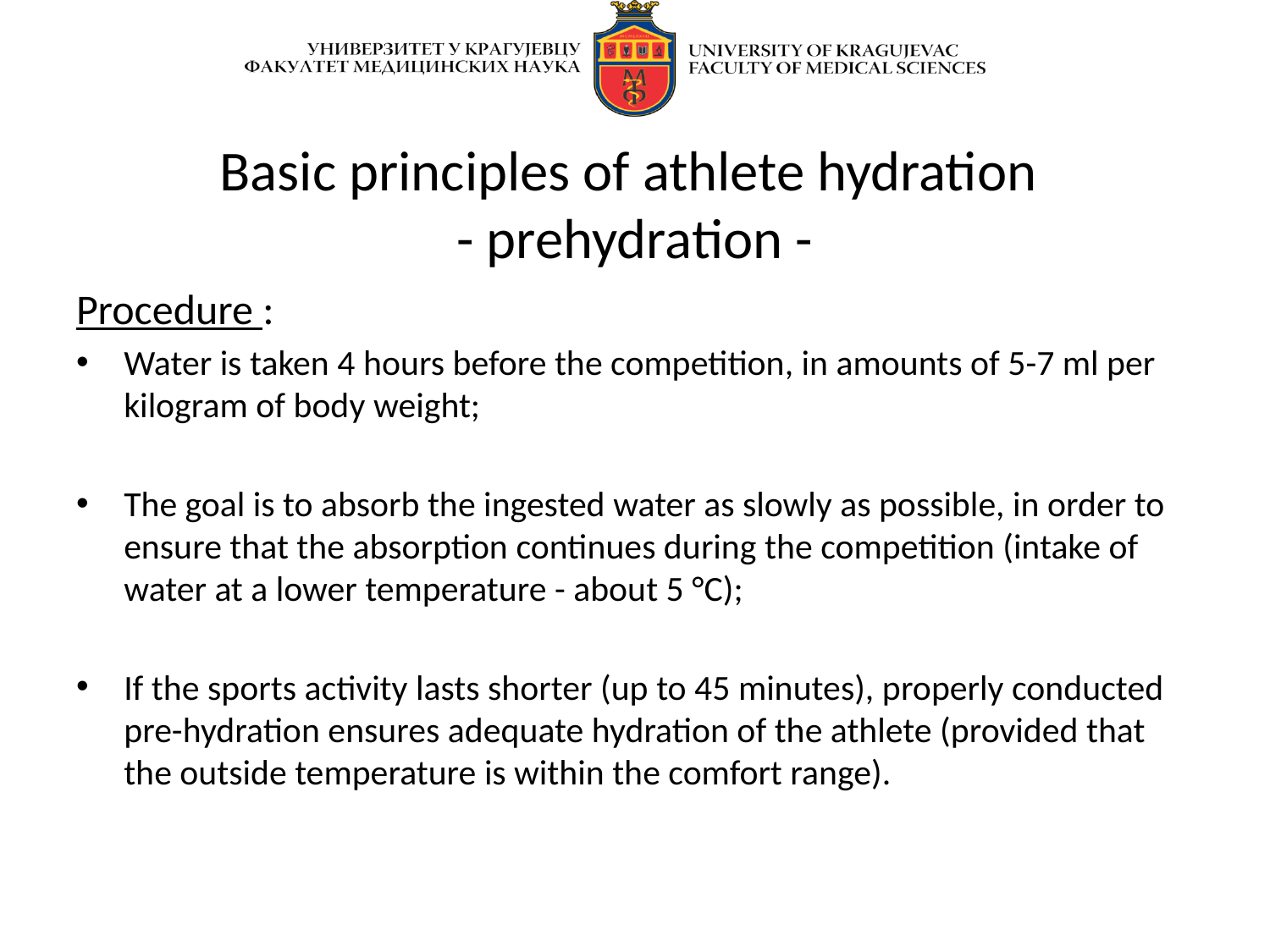

# Basic principles of athlete hydration - prehydration -
Procedure :
Water is taken 4 hours before the competition, in amounts of 5-7 ml per kilogram of body weight;

The goal is to absorb the ingested water as slowly as possible, in order to ensure that the absorption continues during the competition (intake of water at a lower temperature - about 5 °C);

If the sports activity lasts shorter (up to 45 minutes), properly conducted pre-hydration ensures adequate hydration of the athlete (provided that the outside temperature is within the comfort range).